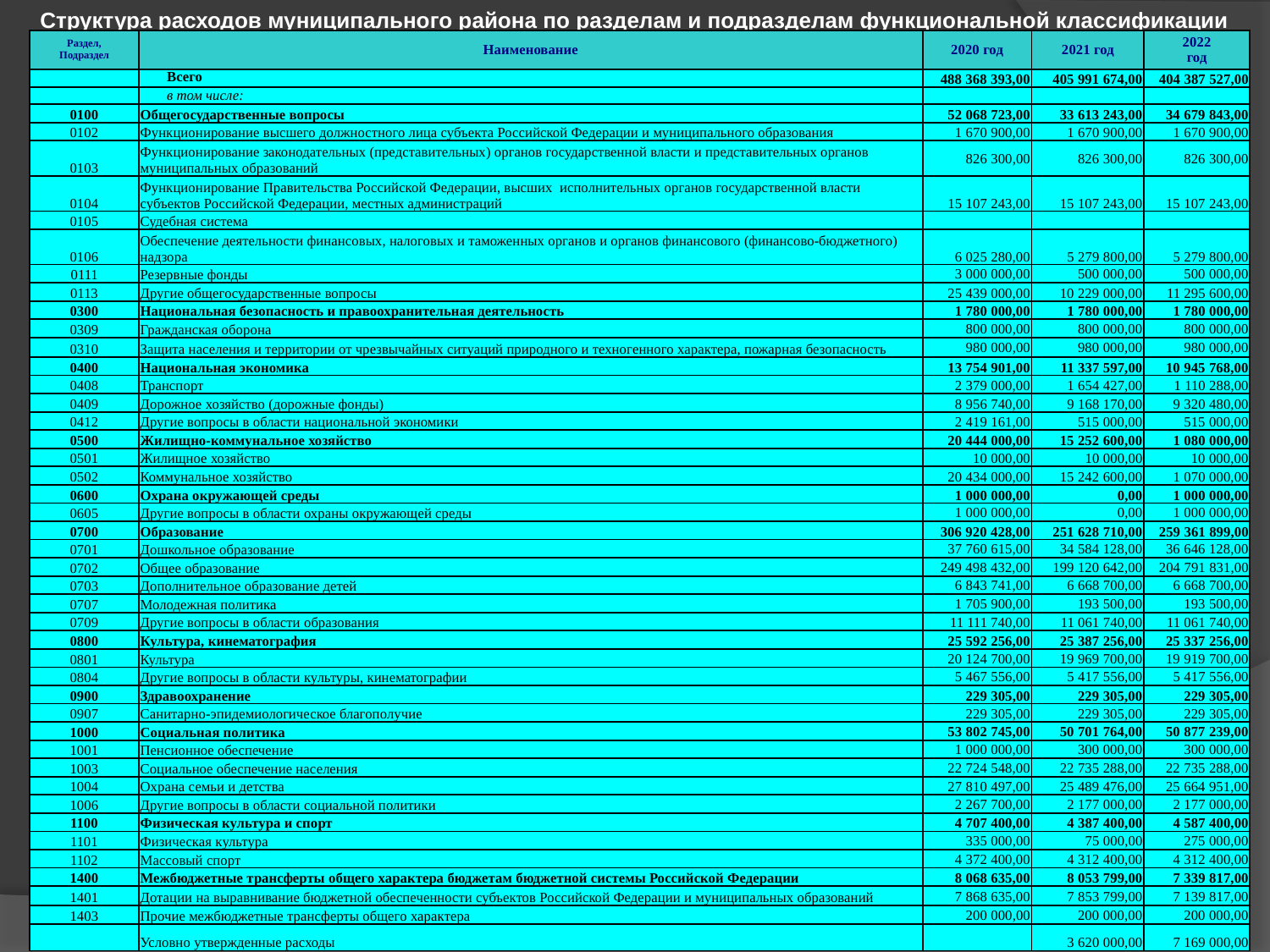

Структура расходов муниципального района по разделам и подразделам функциональной классификации
| Раздел, Подраздел | Наименование | 2020 год | 2021 год | 2022 год |
| --- | --- | --- | --- | --- |
|  | Всего | 488 368 393,00 | 405 991 674,00 | 404 387 527,00 |
|  | в том числе: |  |  |  |
| 0100 | Общегосударственные вопросы | 52 068 723,00 | 33 613 243,00 | 34 679 843,00 |
| 0102 | Функционирование высшего должностного лица субъекта Российской Федерации и муниципального образования | 1 670 900,00 | 1 670 900,00 | 1 670 900,00 |
| 0103 | Функционирование законодательных (представительных) органов государственной власти и представительных органов муниципальных образований | 826 300,00 | 826 300,00 | 826 300,00 |
| 0104 | Функционирование Правительства Российской Федерации, высших исполнительных органов государственной власти субъектов Российской Федерации, местных администраций | 15 107 243,00 | 15 107 243,00 | 15 107 243,00 |
| 0105 | Судебная система |  |  |  |
| 0106 | Обеспечение деятельности финансовых, налоговых и таможенных органов и органов финансового (финансово-бюджетного) надзора | 6 025 280,00 | 5 279 800,00 | 5 279 800,00 |
| 0111 | Резервные фонды | 3 000 000,00 | 500 000,00 | 500 000,00 |
| 0113 | Другие общегосударственные вопросы | 25 439 000,00 | 10 229 000,00 | 11 295 600,00 |
| 0300 | Национальная безопасность и правоохранительная деятельность | 1 780 000,00 | 1 780 000,00 | 1 780 000,00 |
| 0309 | Гражданская оборона | 800 000,00 | 800 000,00 | 800 000,00 |
| 0310 | Защита населения и территории от чрезвычайных ситуаций природного и техногенного характера, пожарная безопасность | 980 000,00 | 980 000,00 | 980 000,00 |
| 0400 | Национальная экономика | 13 754 901,00 | 11 337 597,00 | 10 945 768,00 |
| 0408 | Транспорт | 2 379 000,00 | 1 654 427,00 | 1 110 288,00 |
| 0409 | Дорожное хозяйство (дорожные фонды) | 8 956 740,00 | 9 168 170,00 | 9 320 480,00 |
| 0412 | Другие вопросы в области национальной экономики | 2 419 161,00 | 515 000,00 | 515 000,00 |
| 0500 | Жилищно-коммунальное хозяйство | 20 444 000,00 | 15 252 600,00 | 1 080 000,00 |
| 0501 | Жилищное хозяйство | 10 000,00 | 10 000,00 | 10 000,00 |
| 0502 | Коммунальное хозяйство | 20 434 000,00 | 15 242 600,00 | 1 070 000,00 |
| 0600 | Охрана окружающей среды | 1 000 000,00 | 0,00 | 1 000 000,00 |
| 0605 | Другие вопросы в области охраны окружающей среды | 1 000 000,00 | 0,00 | 1 000 000,00 |
| 0700 | Образование | 306 920 428,00 | 251 628 710,00 | 259 361 899,00 |
| 0701 | Дошкольное образование | 37 760 615,00 | 34 584 128,00 | 36 646 128,00 |
| 0702 | Общее образование | 249 498 432,00 | 199 120 642,00 | 204 791 831,00 |
| 0703 | Дополнительное образование детей | 6 843 741,00 | 6 668 700,00 | 6 668 700,00 |
| 0707 | Молодежная политика | 1 705 900,00 | 193 500,00 | 193 500,00 |
| 0709 | Другие вопросы в области образования | 11 111 740,00 | 11 061 740,00 | 11 061 740,00 |
| 0800 | Культура, кинематография | 25 592 256,00 | 25 387 256,00 | 25 337 256,00 |
| 0801 | Культура | 20 124 700,00 | 19 969 700,00 | 19 919 700,00 |
| 0804 | Другие вопросы в области культуры, кинематографии | 5 467 556,00 | 5 417 556,00 | 5 417 556,00 |
| 0900 | Здравоохранение | 229 305,00 | 229 305,00 | 229 305,00 |
| 0907 | Санитарно-эпидемиологическое благополучие | 229 305,00 | 229 305,00 | 229 305,00 |
| 1000 | Социальная политика | 53 802 745,00 | 50 701 764,00 | 50 877 239,00 |
| 1001 | Пенсионное обеспечение | 1 000 000,00 | 300 000,00 | 300 000,00 |
| 1003 | Социальное обеспечение населения | 22 724 548,00 | 22 735 288,00 | 22 735 288,00 |
| 1004 | Охрана семьи и детства | 27 810 497,00 | 25 489 476,00 | 25 664 951,00 |
| 1006 | Другие вопросы в области социальной политики | 2 267 700,00 | 2 177 000,00 | 2 177 000,00 |
| 1100 | Физическая культура и спорт | 4 707 400,00 | 4 387 400,00 | 4 587 400,00 |
| 1101 | Физическая культура | 335 000,00 | 75 000,00 | 275 000,00 |
| 1102 | Массовый спорт | 4 372 400,00 | 4 312 400,00 | 4 312 400,00 |
| 1400 | Межбюджетные трансферты общего характера бюджетам бюджетной системы Российской Федерации | 8 068 635,00 | 8 053 799,00 | 7 339 817,00 |
| 1401 | Дотации на выравнивание бюджетной обеспеченности субъектов Российской Федерации и муниципальных образований | 7 868 635,00 | 7 853 799,00 | 7 139 817,00 |
| 1403 | Прочие межбюджетные трансферты общего характера | 200 000,00 | 200 000,00 | 200 000,00 |
|  | Условно утвержденные расходы |  | 3 620 000,00 | 7 169 000,00 |